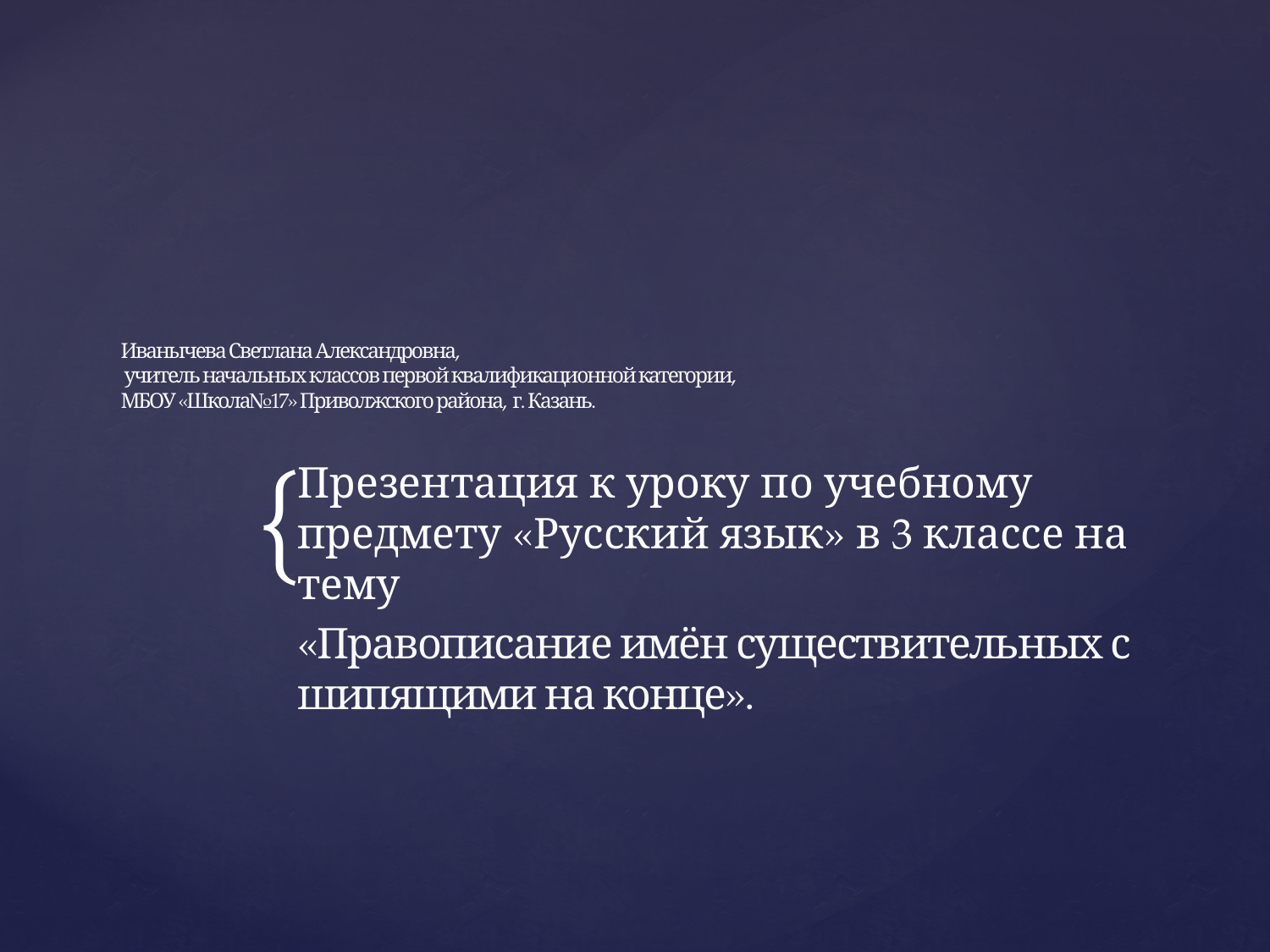

# Иванычева Светлана Александровна, учитель начальных классов первой квалификационной категории, МБОУ «Школа№17» Приволжского района,  г. Казань.
Презентация к уроку по учебному предмету «Русский язык» в 3 классе на тему
«Правописание имён существительных с шипящими на конце».